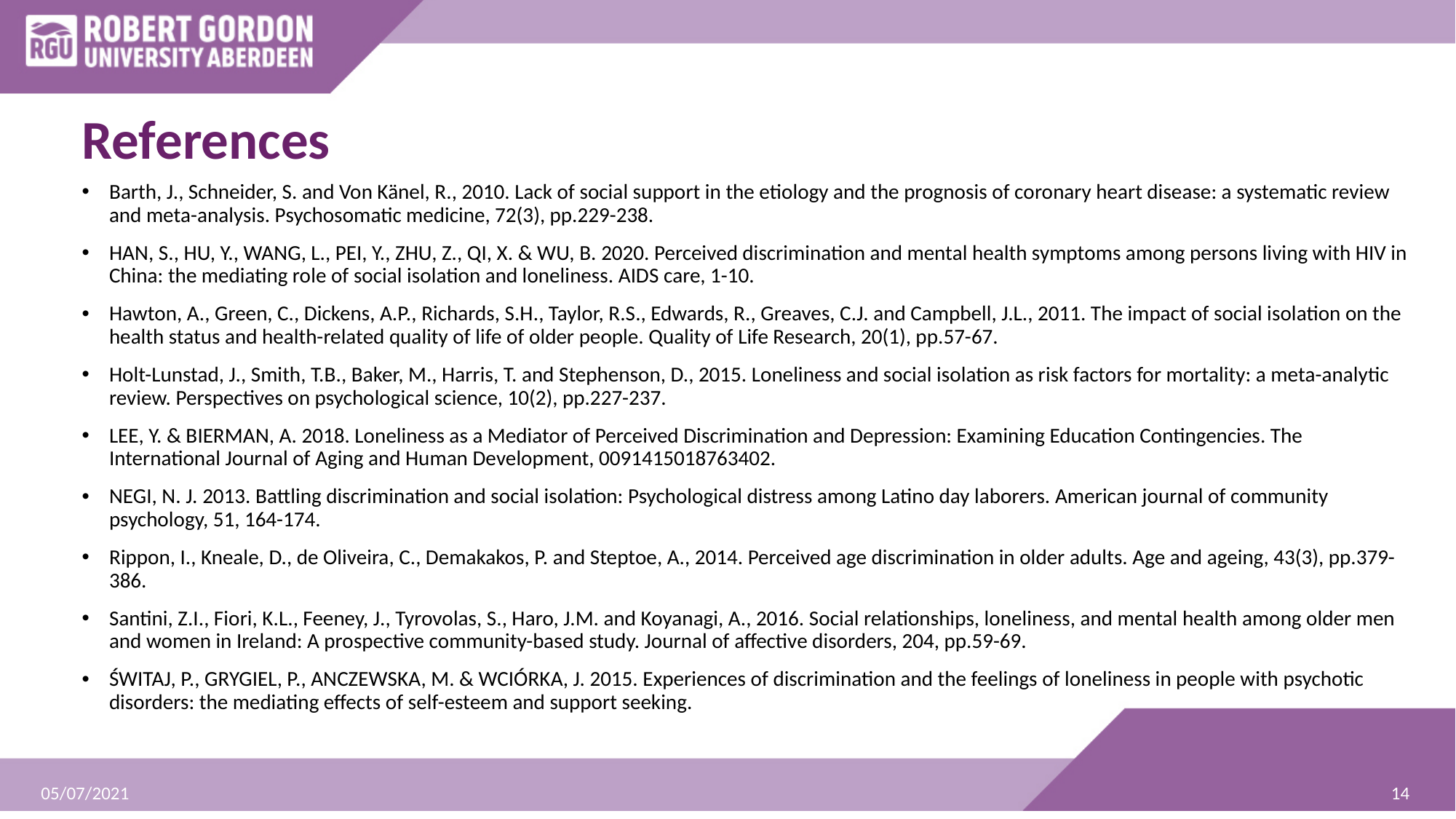

# References
Barth, J., Schneider, S. and Von Känel, R., 2010. Lack of social support in the etiology and the prognosis of coronary heart disease: a systematic review and meta-analysis. Psychosomatic medicine, 72(3), pp.229-238.
HAN, S., HU, Y., WANG, L., PEI, Y., ZHU, Z., QI, X. & WU, B. 2020. Perceived discrimination and mental health symptoms among persons living with HIV in China: the mediating role of social isolation and loneliness. AIDS care, 1-10.
Hawton, A., Green, C., Dickens, A.P., Richards, S.H., Taylor, R.S., Edwards, R., Greaves, C.J. and Campbell, J.L., 2011. The impact of social isolation on the health status and health-related quality of life of older people. Quality of Life Research, 20(1), pp.57-67.
Holt-Lunstad, J., Smith, T.B., Baker, M., Harris, T. and Stephenson, D., 2015. Loneliness and social isolation as risk factors for mortality: a meta-analytic review. Perspectives on psychological science, 10(2), pp.227-237.
LEE, Y. & BIERMAN, A. 2018. Loneliness as a Mediator of Perceived Discrimination and Depression: Examining Education Contingencies. The International Journal of Aging and Human Development, 0091415018763402.
NEGI, N. J. 2013. Battling discrimination and social isolation: Psychological distress among Latino day laborers. American journal of community psychology, 51, 164-174.
Rippon, I., Kneale, D., de Oliveira, C., Demakakos, P. and Steptoe, A., 2014. Perceived age discrimination in older adults. Age and ageing, 43(3), pp.379-386.
Santini, Z.I., Fiori, K.L., Feeney, J., Tyrovolas, S., Haro, J.M. and Koyanagi, A., 2016. Social relationships, loneliness, and mental health among older men and women in Ireland: A prospective community-based study. Journal of affective disorders, 204, pp.59-69.
ŚWITAJ, P., GRYGIEL, P., ANCZEWSKA, M. & WCIÓRKA, J. 2015. Experiences of discrimination and the feelings of loneliness in people with psychotic disorders: the mediating effects of self-esteem and support seeking.

14
05/07/2021